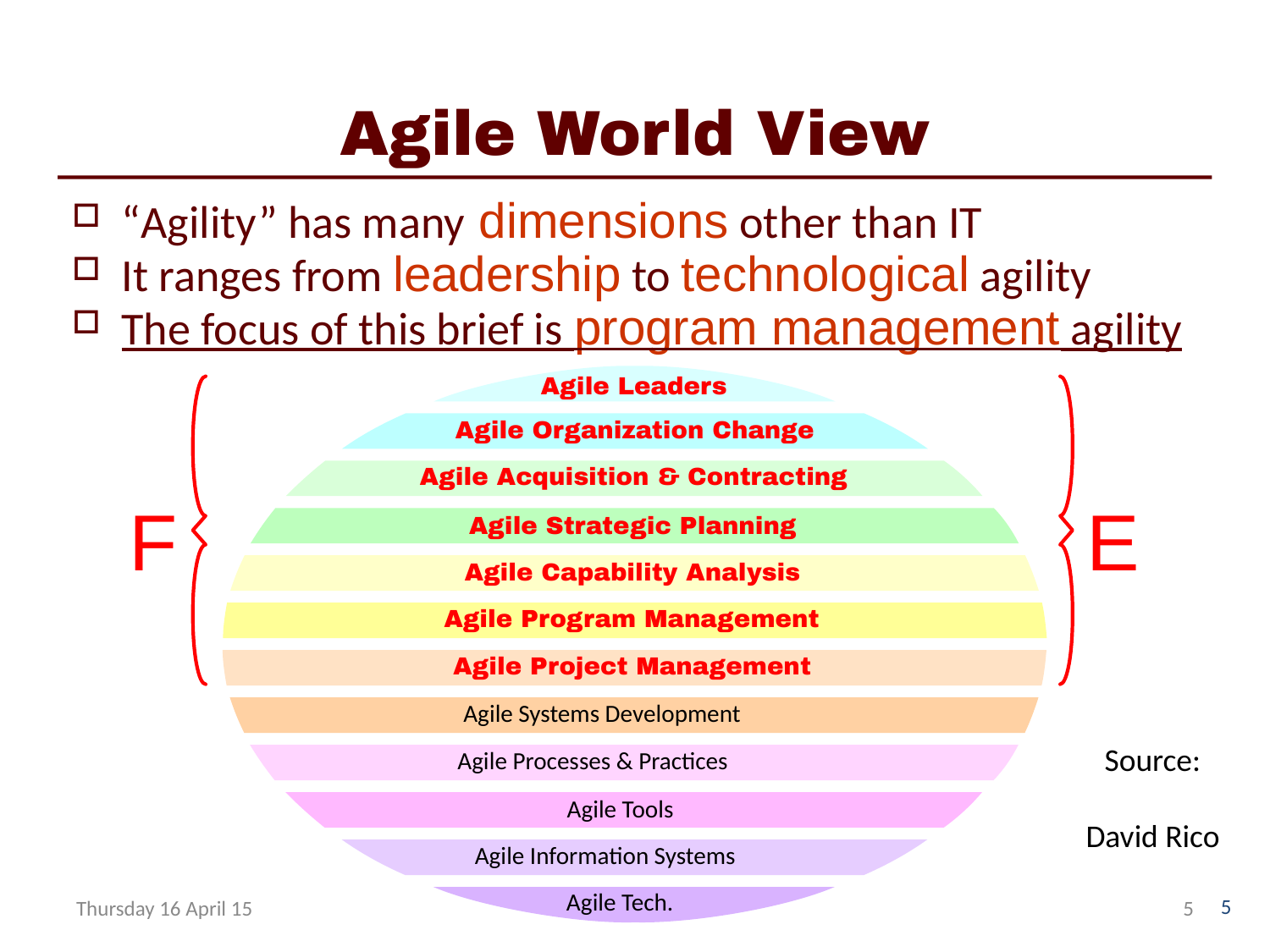

Agile World View

“Agility” has many dimensions other than IT
It ranges from leadership to technological agility
The focus of this brief is program management agility

Agile Leaders

Agile Organization Change

Agile Acquisition & Contracting
F
E

Agile Strategic Planning

Agile Capability Analysis
Agile Program Management

Agile Project Management

Agile Systems Development
Source:

David Rico

Agile Processes & Practices

Agile Tools

Agile Information Systems
5
Thursday 16 April 15
© Gilb.com
5
Agile Tech.